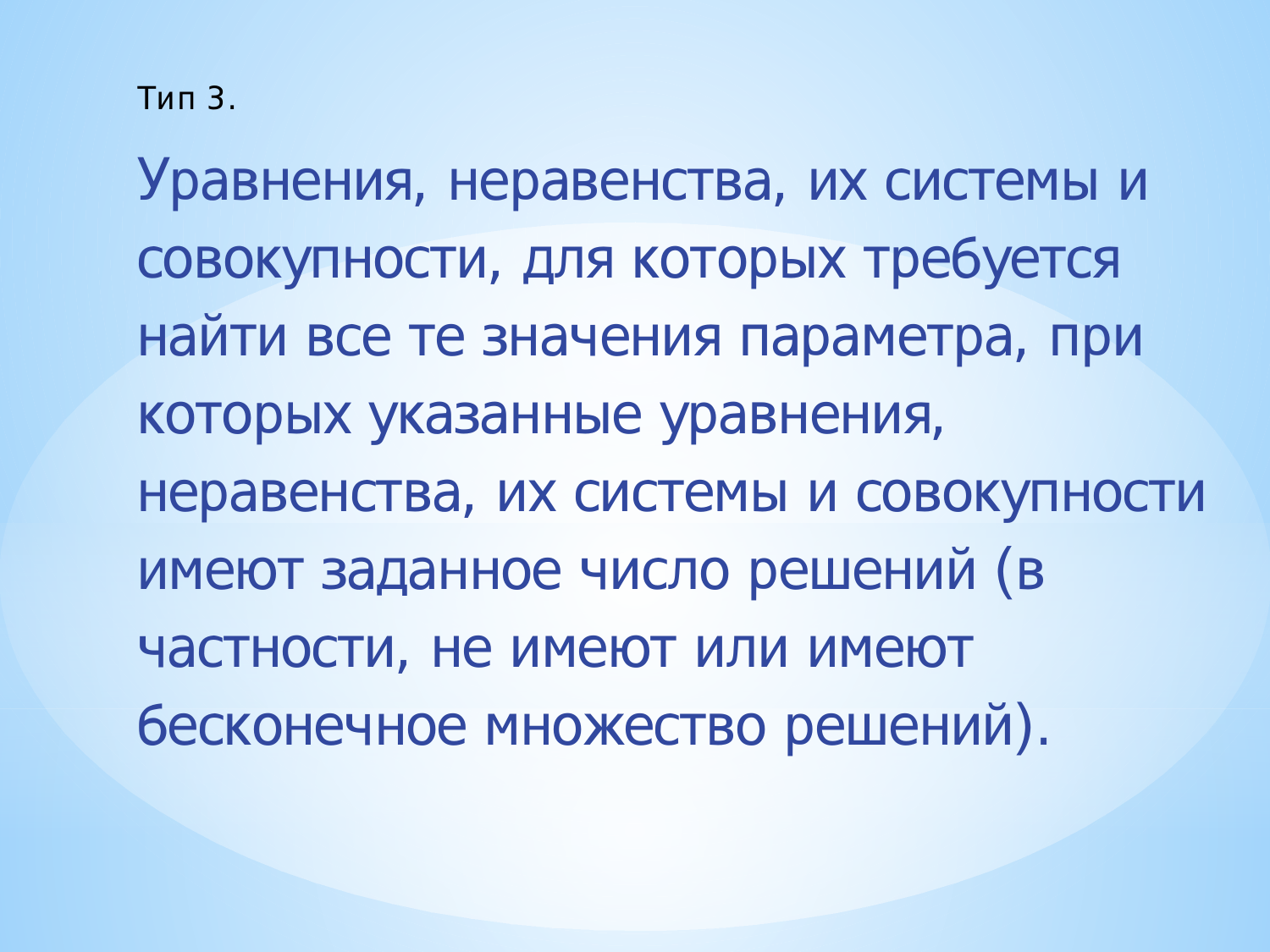

Тип 3.
Уравнения, неравенства, их системы и совокупности, для которых требуется найти все те значения параметра, при которых указанные уравнения, неравенства, их системы и совокупности имеют заданное число решений (в частности, не имеют или имеют бесконечное множество решений).